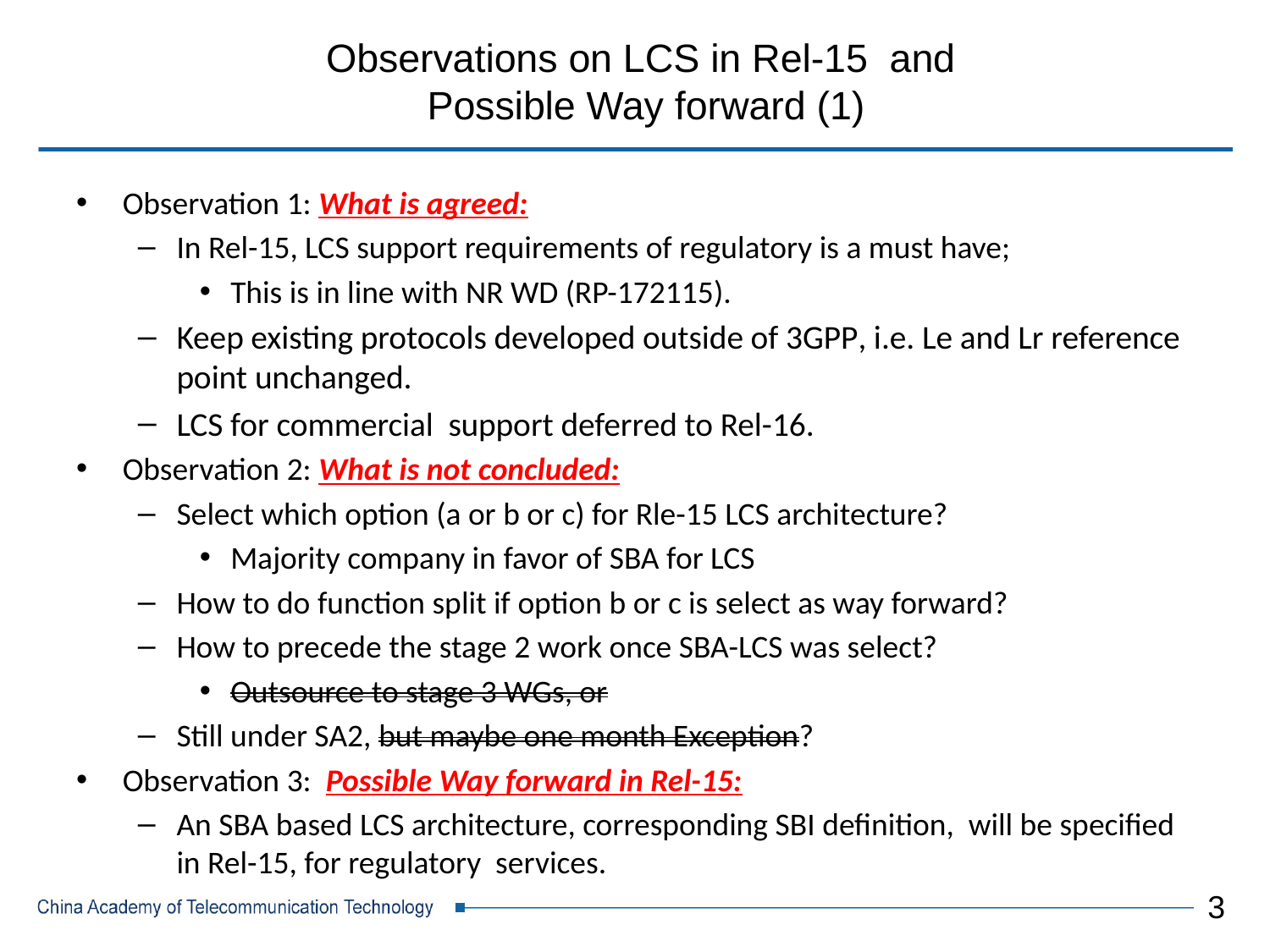

# Observations on LCS in Rel-15  and Possible Way forward (1)

Observation 1: What is agreed:
In Rel-15, LCS support requirements of regulatory is a must have;
This is in line with NR WD (RP-172115).
Keep existing protocols developed outside of 3GPP, i.e. Le and Lr reference point unchanged.
LCS for commercial  support deferred to Rel-16.
Observation 2: What is not concluded:
Select which option (a or b or c) for Rle-15 LCS architecture?
Majority company in favor of SBA for LCS
How to do function split if option b or c is select as way forward?
How to precede the stage 2 work once SBA-LCS was select?
Outsource to stage 3 WGs, or
Still under SA2, but maybe one month Exception?
Observation 3:  Possible Way forward in Rel-15:
An SBA based LCS architecture, corresponding SBI definition,  will be specified in Rel-15, for regulatory  services.

3